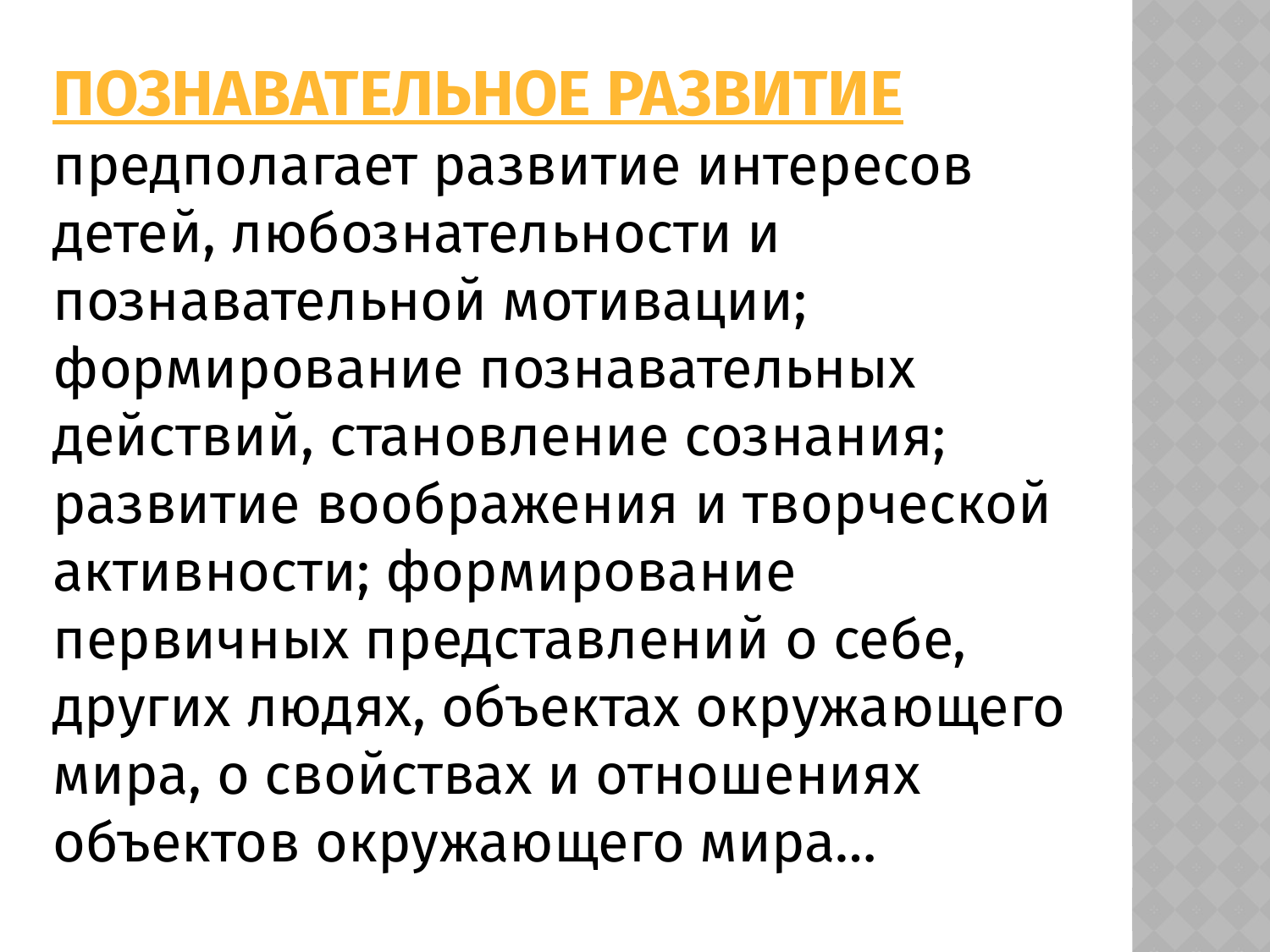

Познавательное развитие предполагает развитие интересов детей, любознательности и познавательной мотивации; формирование познавательных действий, становление сознания; развитие воображения и творческой активности; формирование первичных представлений о себе, других людях, объектах окружающего мира, о свойствах и отношениях объектов окружающего мира…